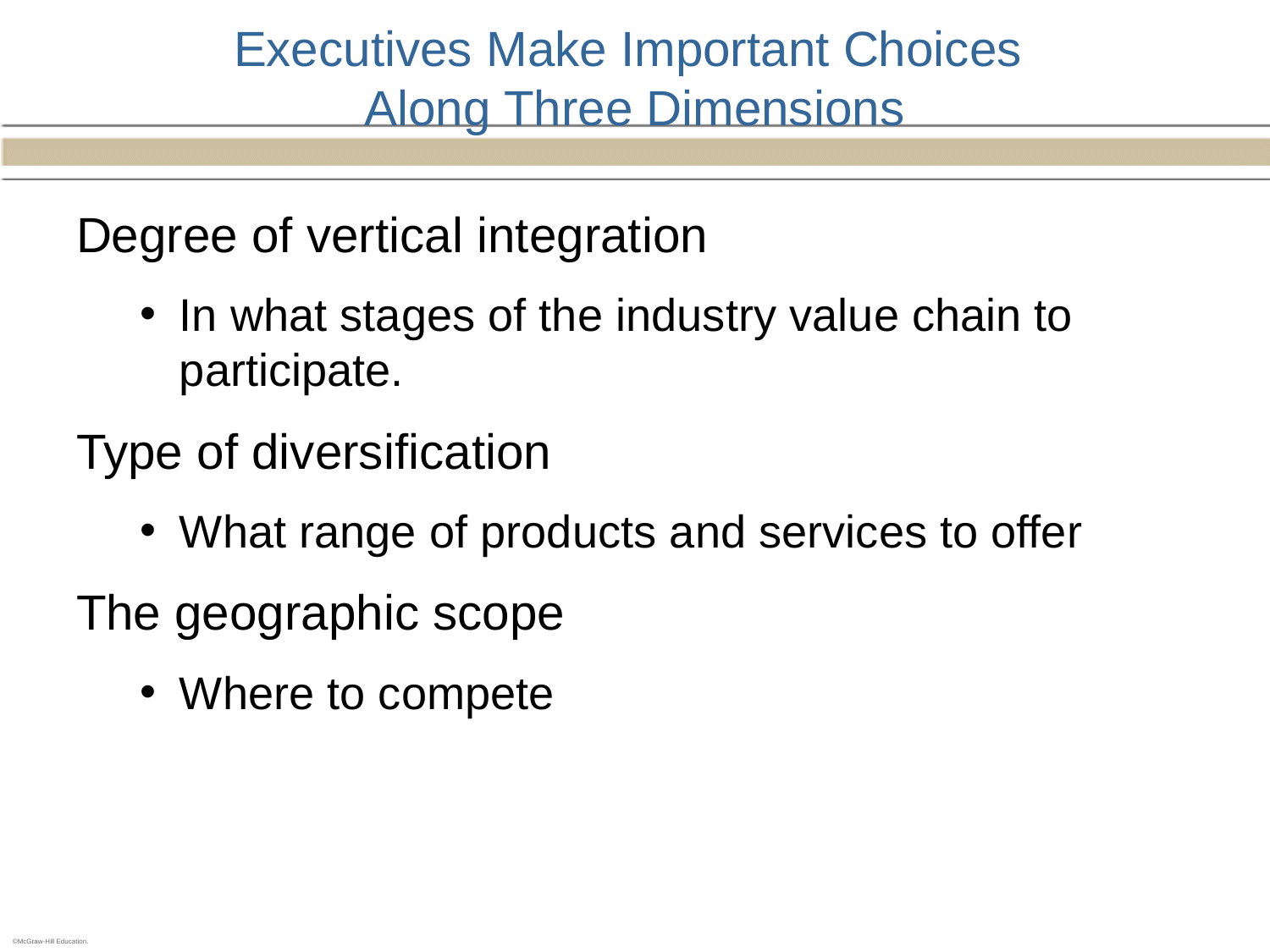

# Executives Make Important Choices Along Three Dimensions
Degree of vertical integration
In what stages of the industry value chain to participate.
Type of diversification
What range of products and services to offer
The geographic scope
Where to compete